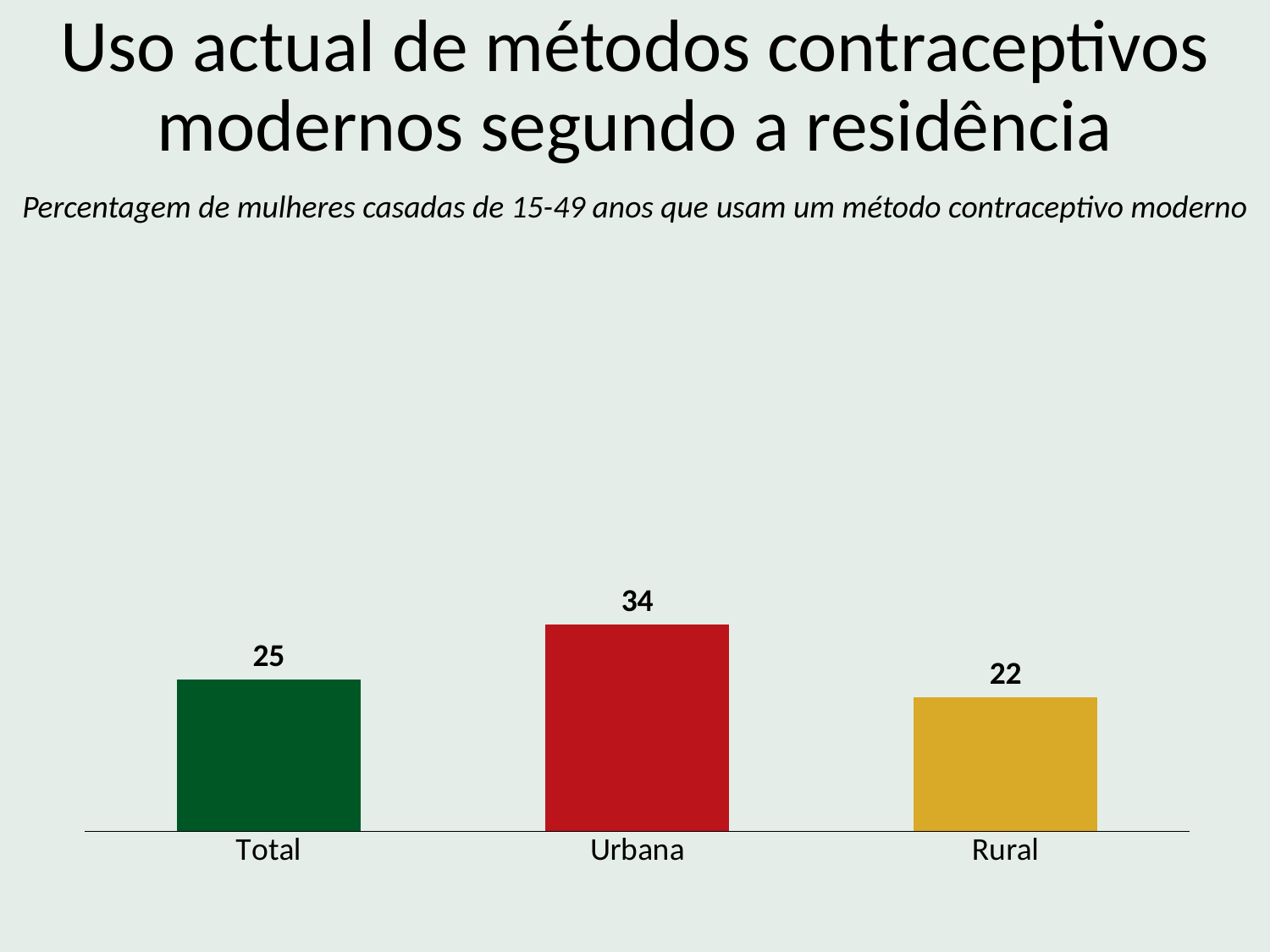

# Uso actual de métodos contraceptivos modernos segundo a residência
Percentagem de mulheres casadas de 15-49 anos que usam um método contraceptivo moderno

### Chart

| Category | Column1 |
|---|---|
| Total | 25.0 |
| Urbana | 34.0 |
| Rural | 22.0 |